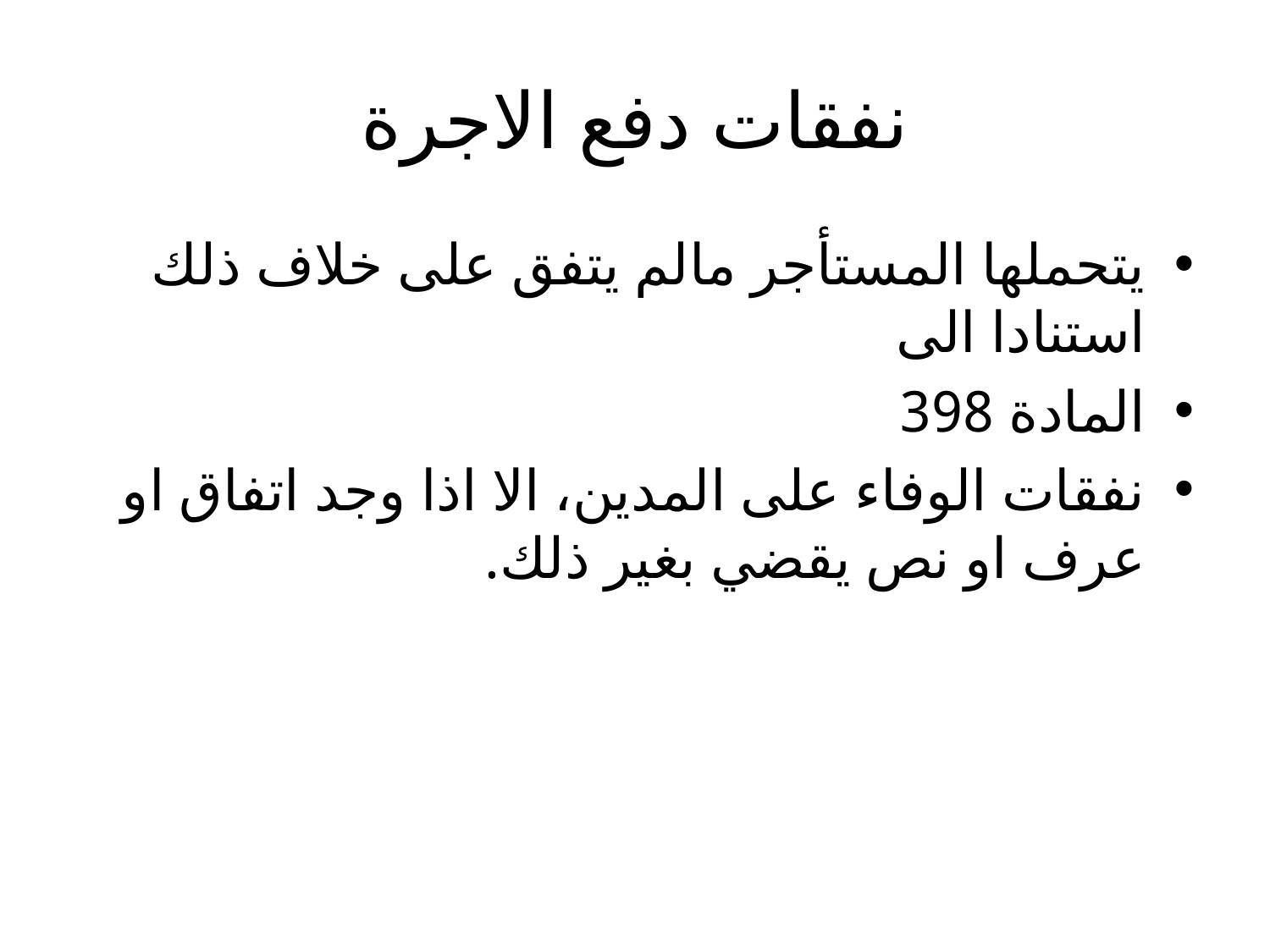

# نفقات دفع الاجرة
يتحملها المستأجر مالم يتفق على خلاف ذلك استنادا الى
المادة 398
نفقات الوفاء على المدين، الا اذا وجد اتفاق او عرف او نص يقضي بغیر ذلك.